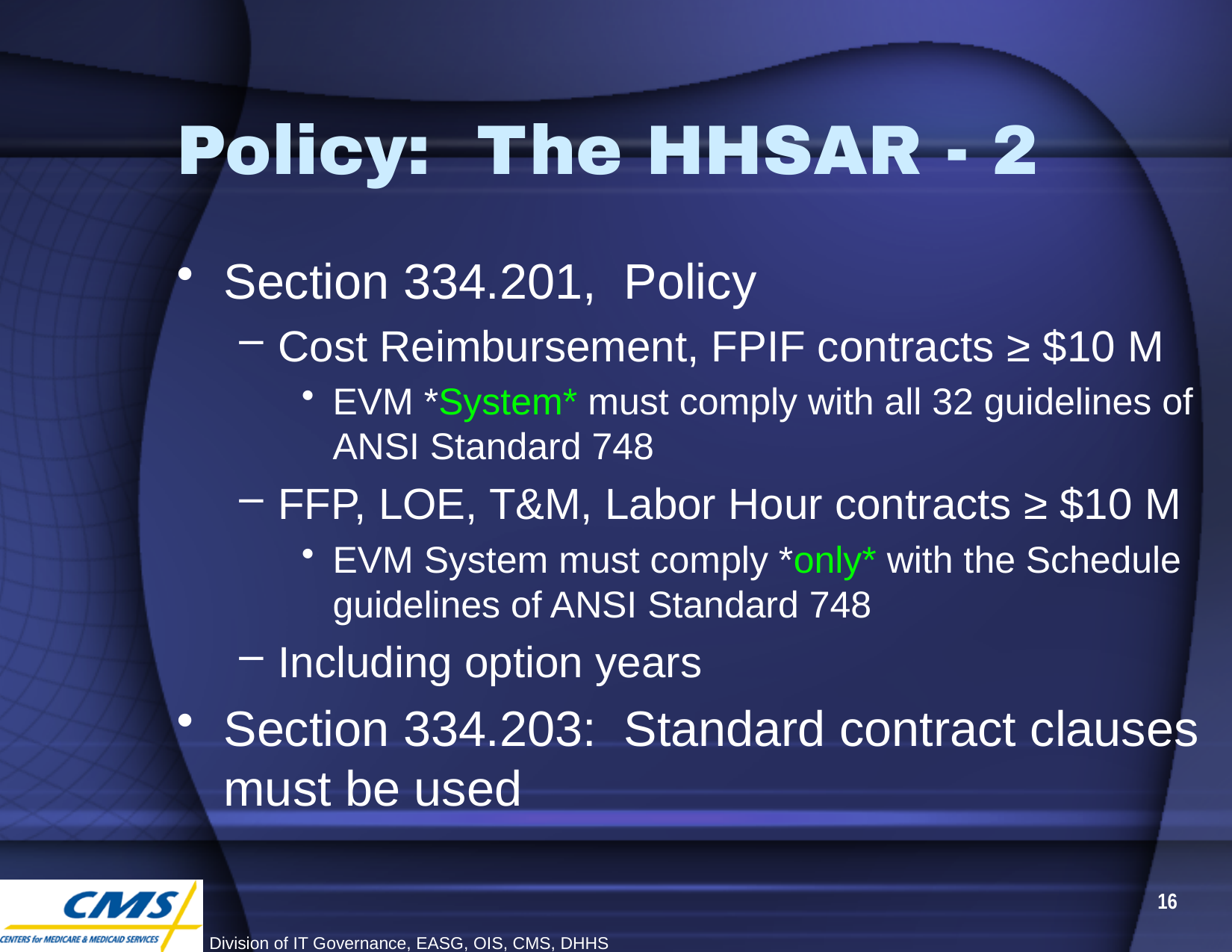

# Policy:  The HHSAR - 2
Section 334.201,  Policy
Cost Reimbursement, FPIF contracts ≥ $10 M
EVM *System* must comply with all 32 guidelines of ANSI Standard 748
FFP, LOE, T&M, Labor Hour contracts ≥ $10 M
EVM System must comply *only* with the Schedule guidelines of ANSI Standard 748
Including option years
Section 334.203:  Standard contract clauses must be used
16